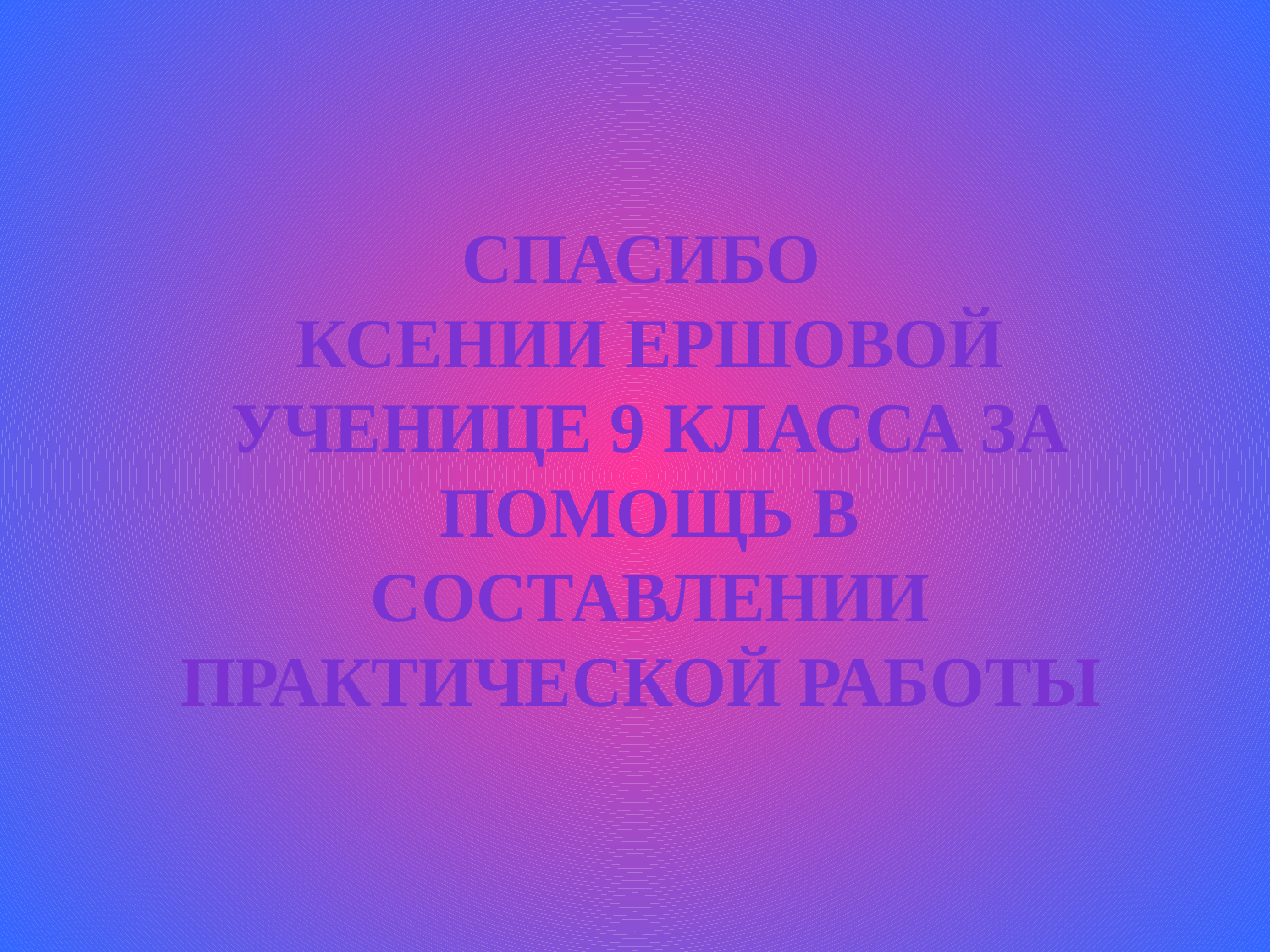

СПАСИБО
КСЕНИИ ЕРШОВОЙ
ученице 9 класса за помощь в составлении практической работы